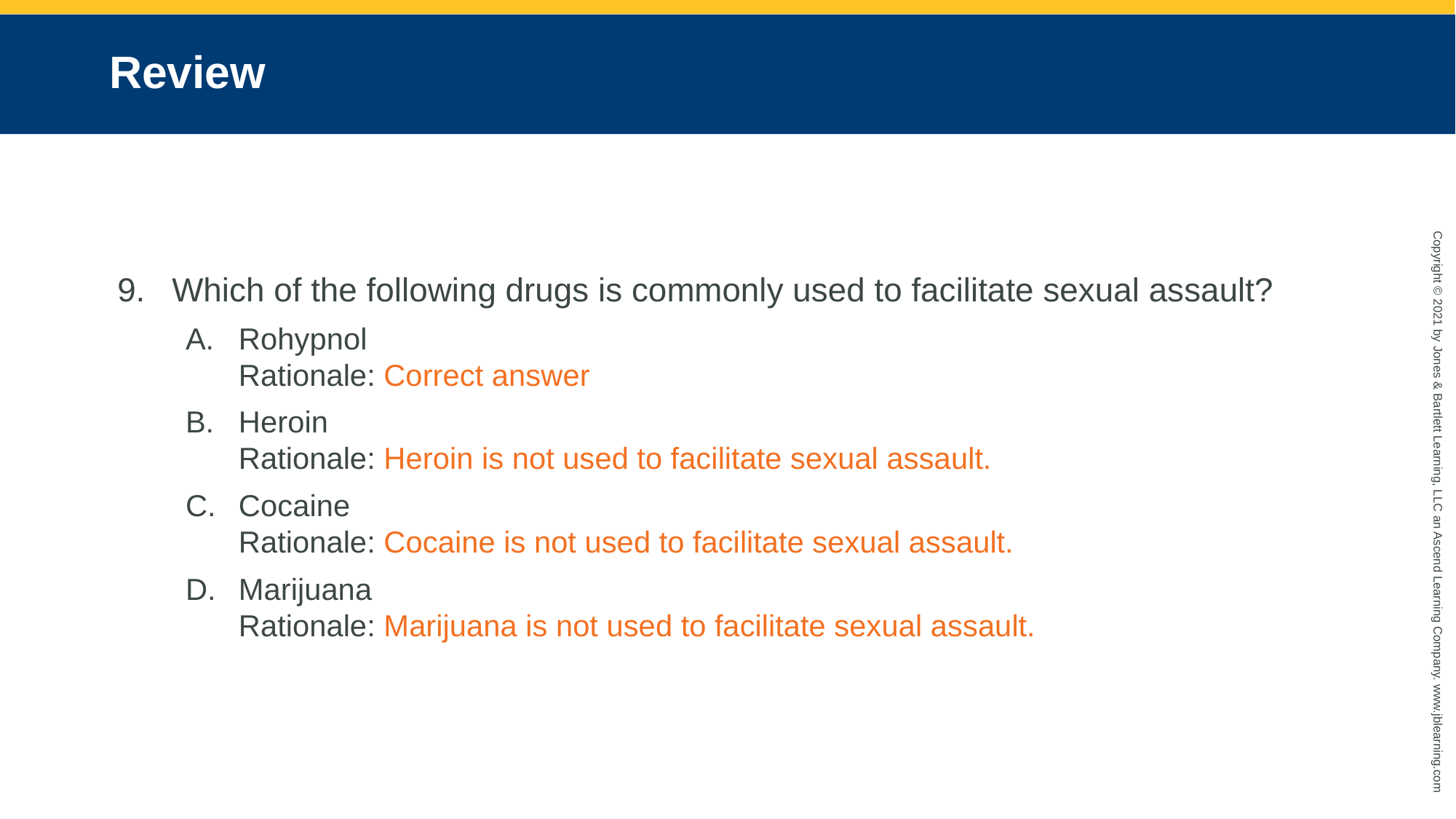

# Review
Which of the following drugs is commonly used to facilitate sexual assault?
Rohypnol
Rationale: Correct answer
Heroin
Rationale: Heroin is not used to facilitate sexual assault.
Cocaine
Rationale: Cocaine is not used to facilitate sexual assault.
Marijuana
Rationale: Marijuana is not used to facilitate sexual assault.